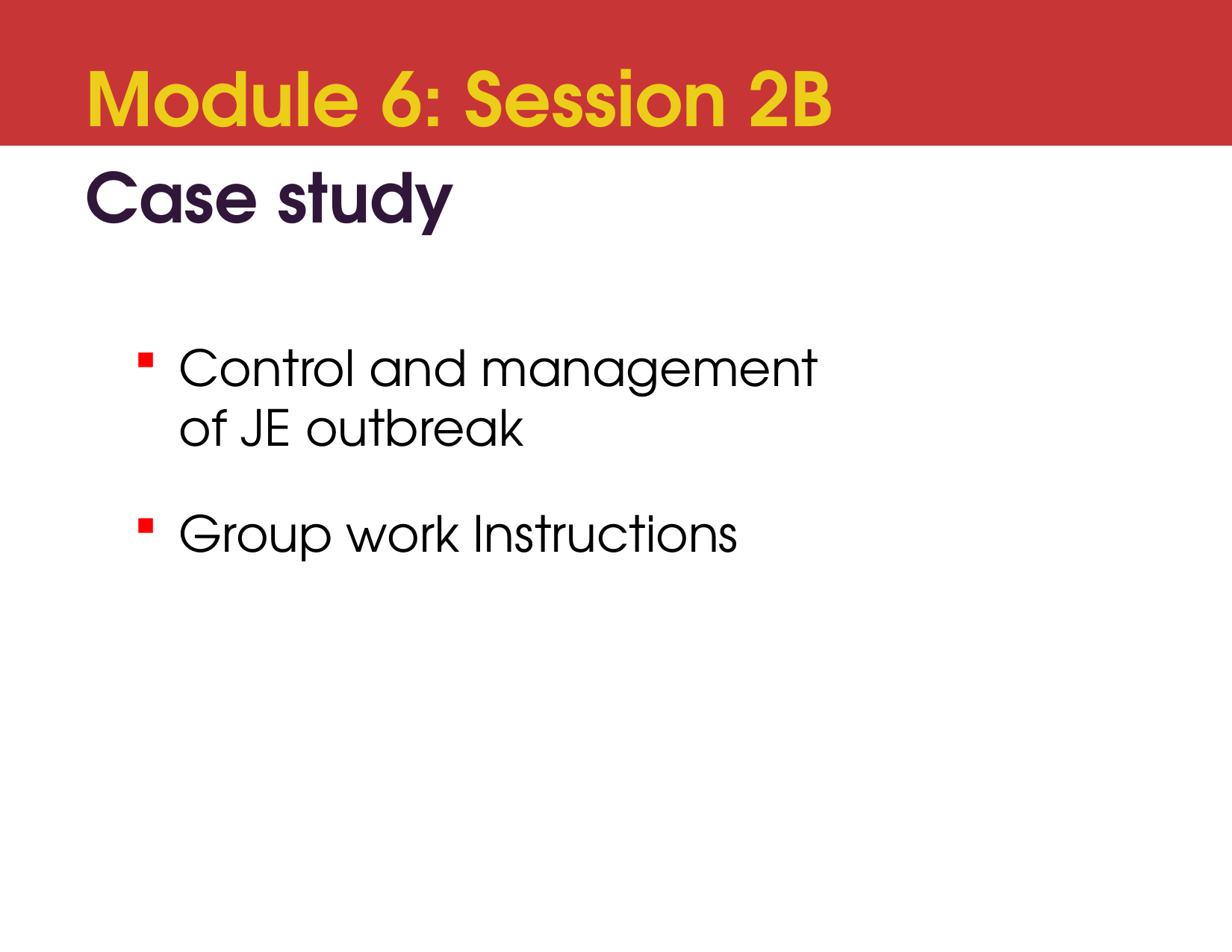

# Module 6: Session 2B
Case study
Control and management
of JE outbreak
Group work Instructions